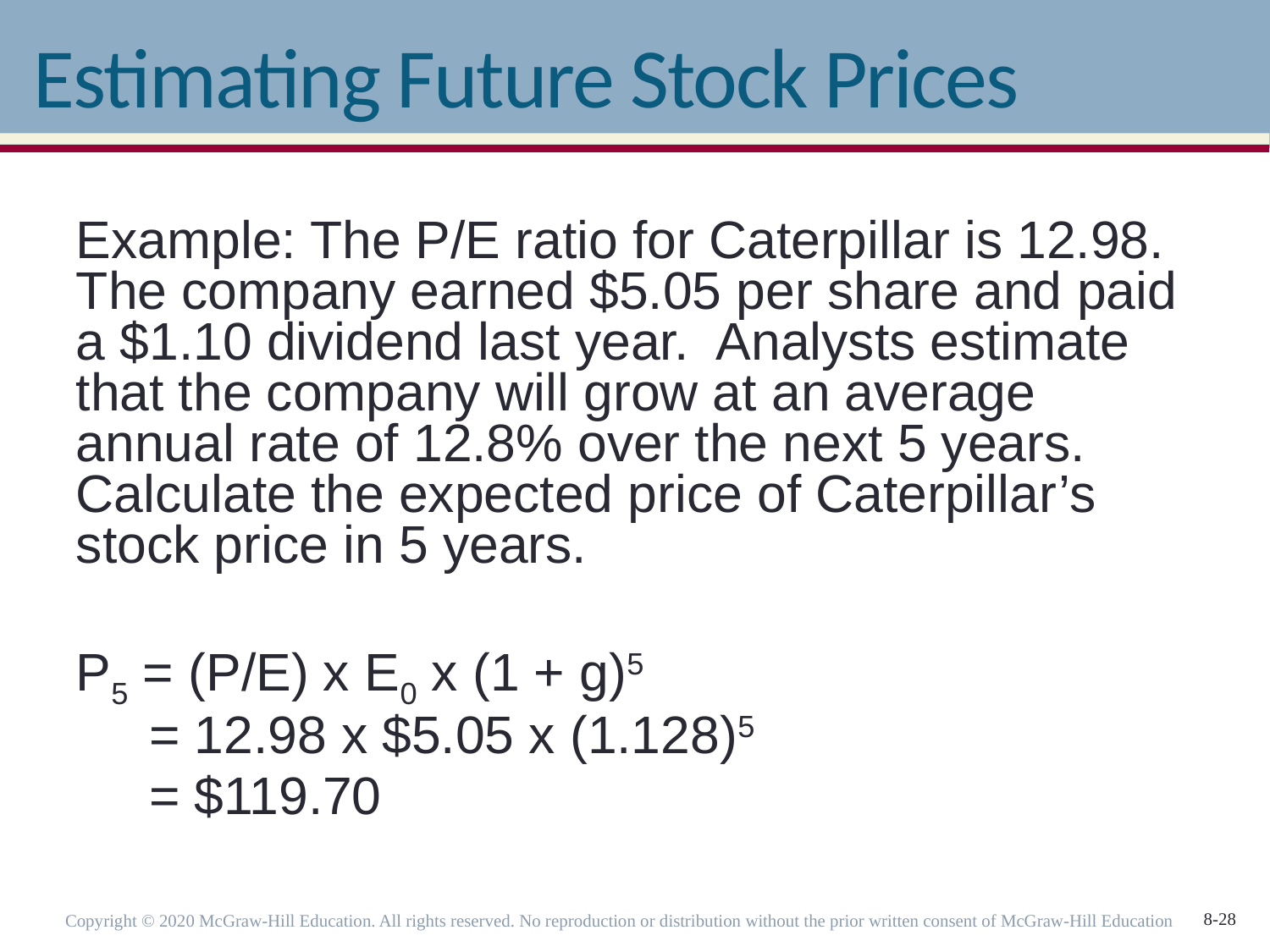

# Estimating Future Stock Prices
Example: The P/E ratio for Caterpillar is 12.98.  The company earned $5.05 per share and paid a $1.10 dividend last year.  Analysts estimate that the company will grow at an average annual rate of 12.8% over the next 5 years. Calculate the expected price of Caterpillar’s stock price in 5 years.

P5 = (P/E) x E0 x (1 + g)5
     = 12.98 x $5.05 x (1.128)5
     = $119.70
Copyright © 2020 McGraw-Hill Education. All rights reserved. No reproduction or distribution without the prior written consent of McGraw-Hill Education